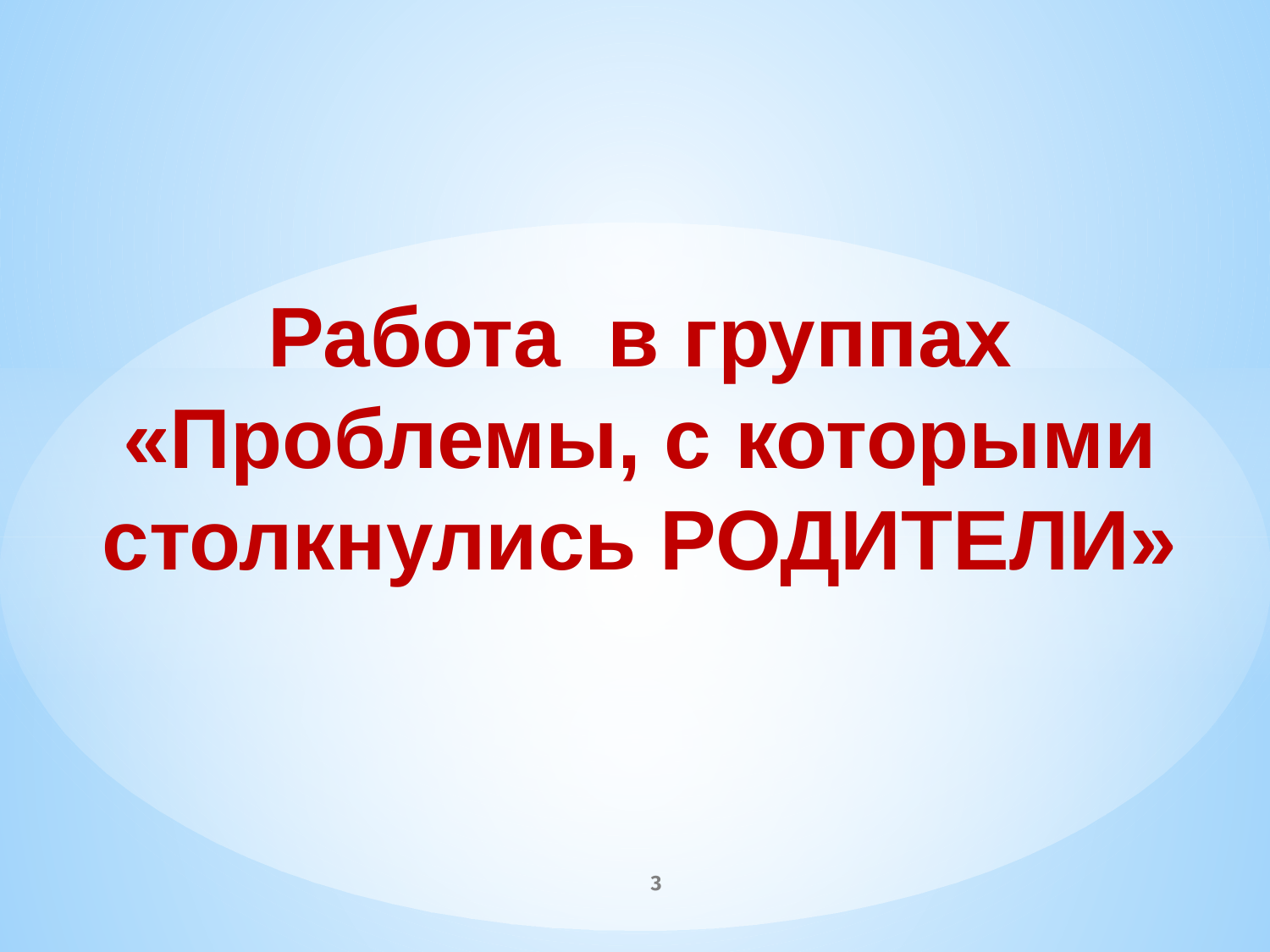

Работа  в группах
«Проблемы, с которыми столкнулись РОДИТЕЛИ»
3